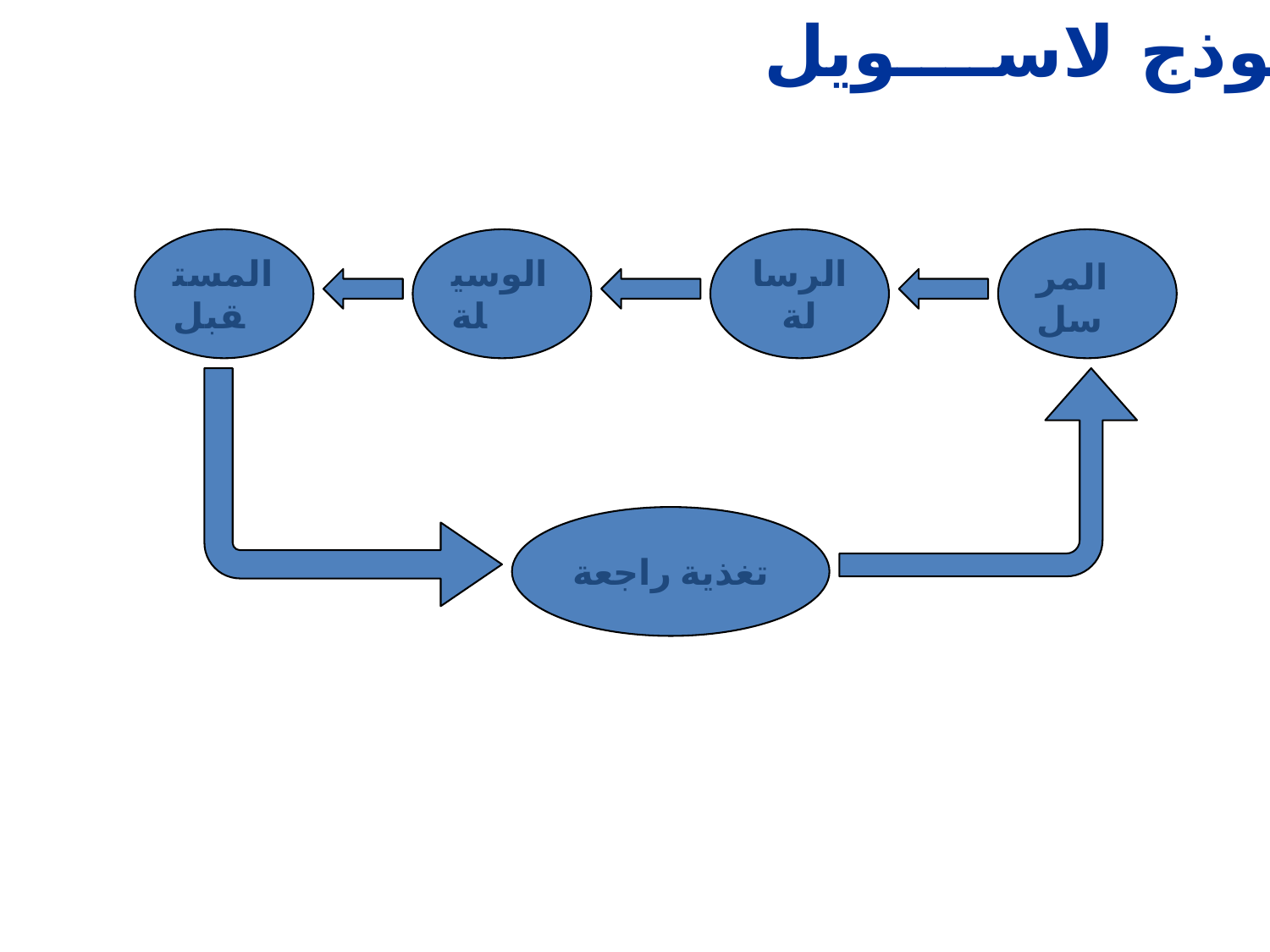

نمـــــوذج لاســــويل
المستقبل
الوسيلة
الرسالة
المرسل

تغذية راجعة